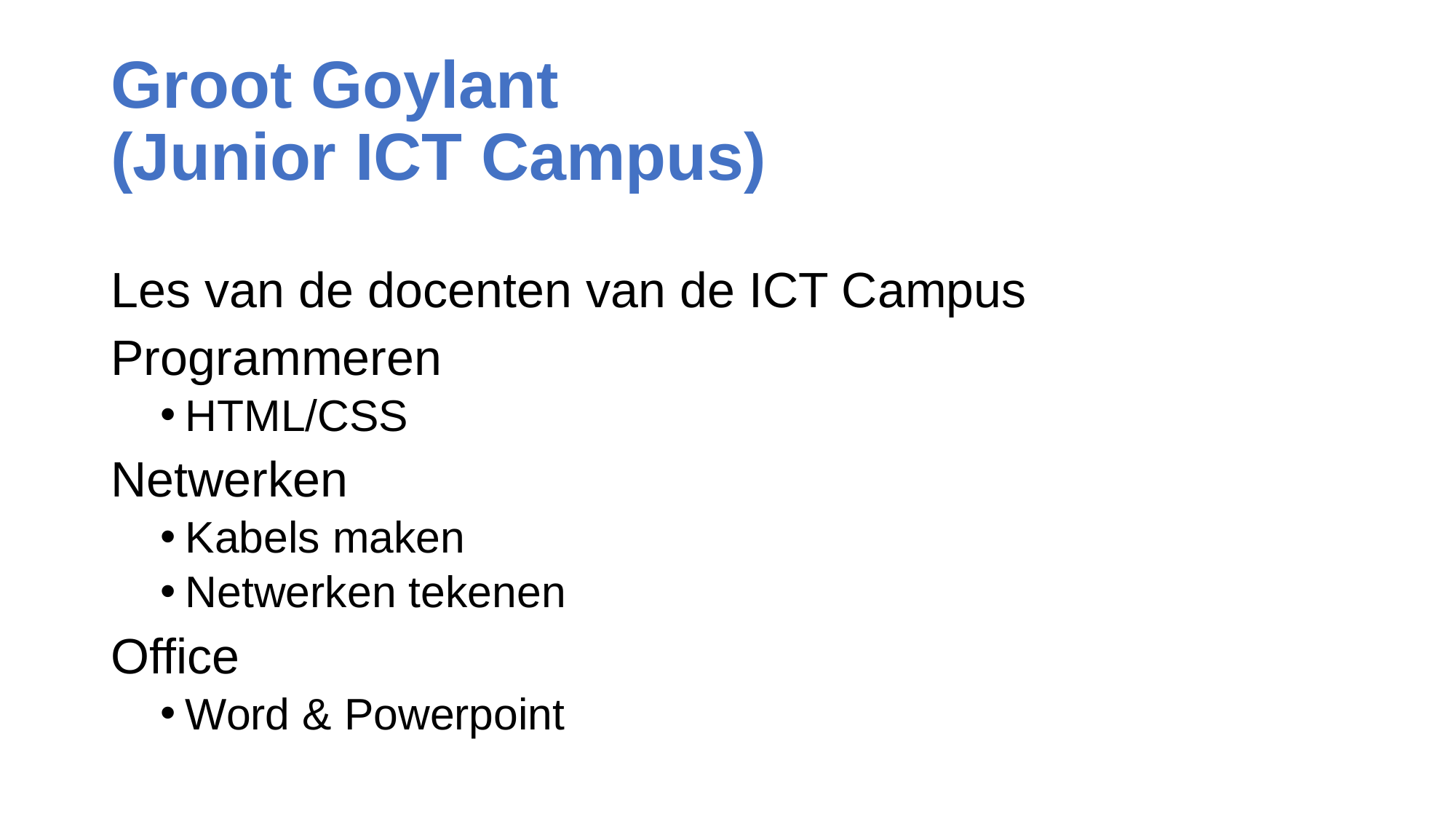

# Groot Goylant (Junior ICT Campus)
Les van de docenten van de ICT Campus
Programmeren
HTML/CSS
Netwerken
Kabels maken
Netwerken tekenen
Office
Word & Powerpoint